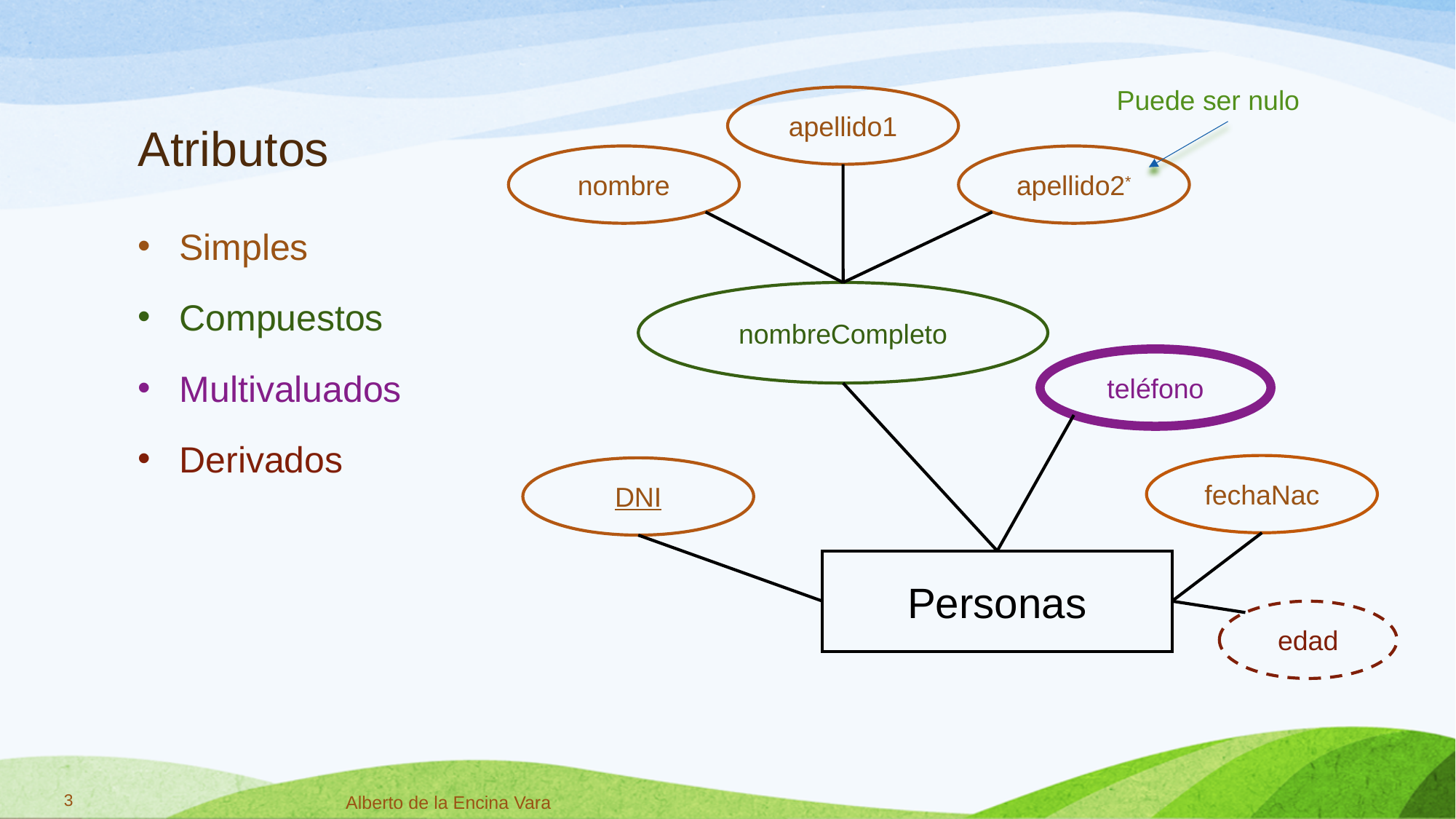

# Atributos
Puede ser nulo
apellido1
nombre
apellido2*
Simples
Compuestos
Multivaluados
Derivados
nombreCompleto
teléfono
fechaNac
DNI
Personas
edad
3
Alberto de la Encina Vara